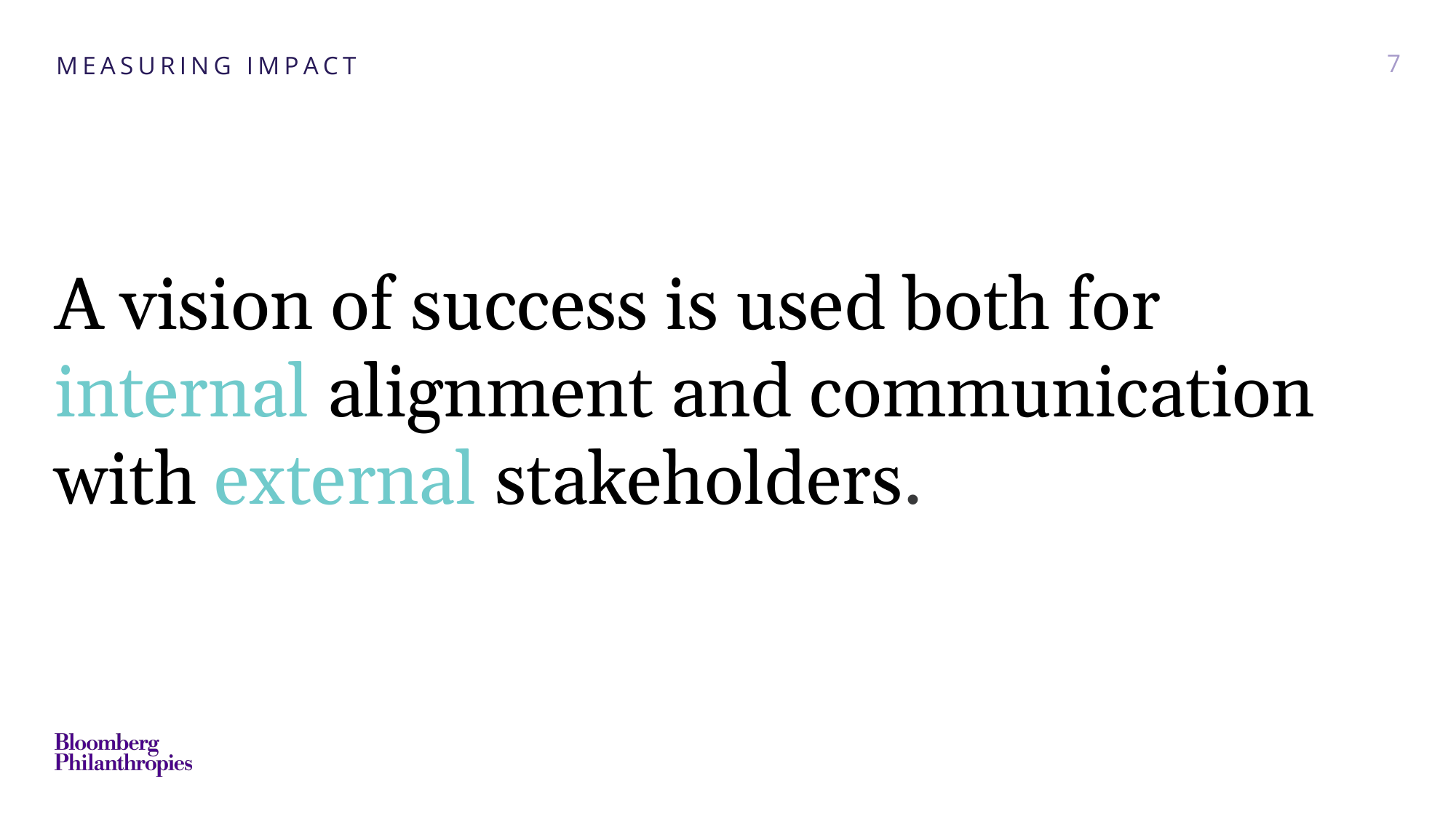

MEASURING IMPACT
7
A vision of success is used both for internal alignment and communication with external stakeholders.